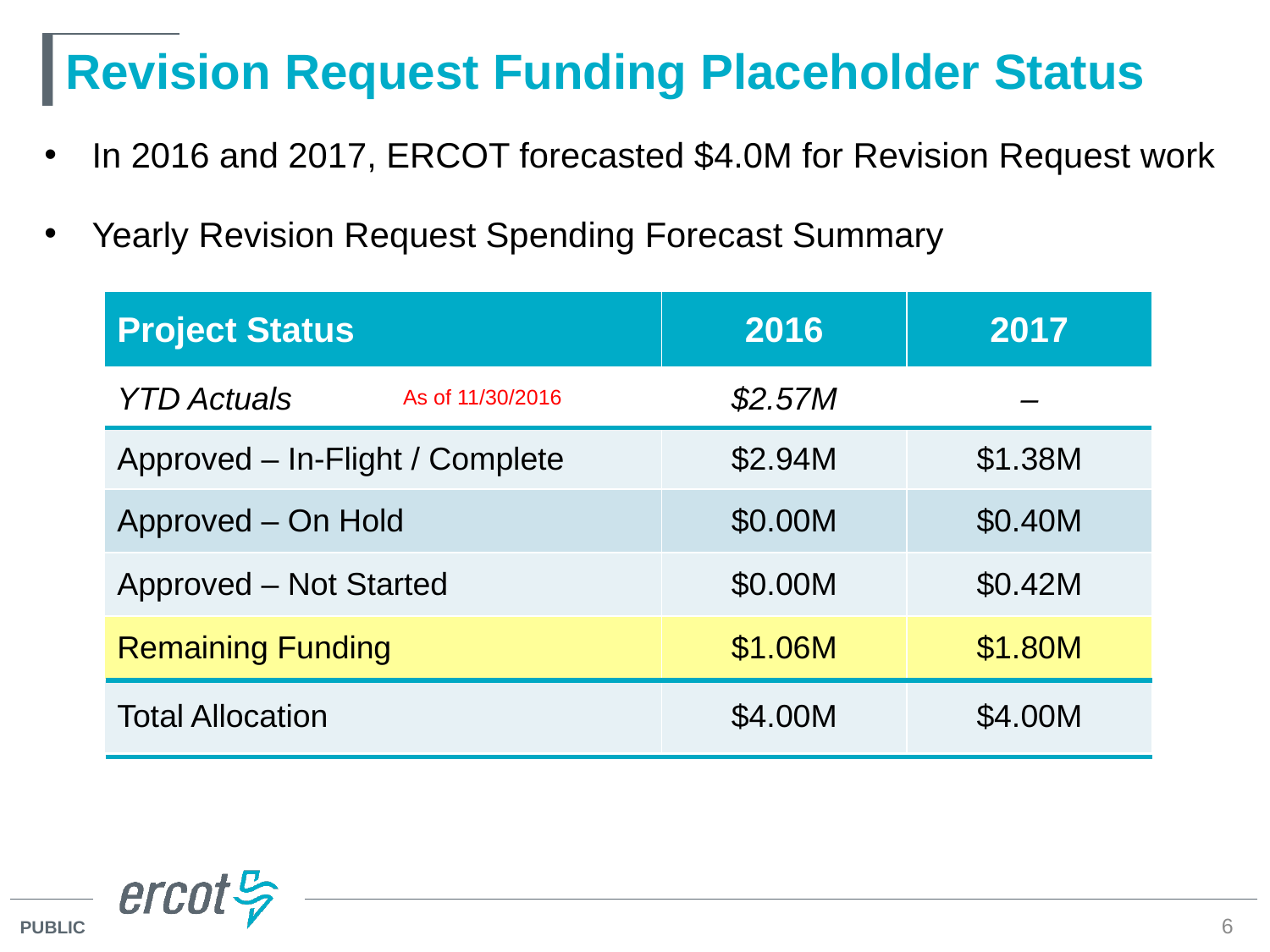

# Revision Request Funding Placeholder Status
In 2016 and 2017, ERCOT forecasted $4.0M for Revision Request work

Yearly Revision Request Spending Forecast Summary
| Project Status | 2016 | 2017 |
| --- | --- | --- |
| YTD Actuals | $2.57M | – |
| Approved – In-Flight / Complete | $2.94M | $1.38M |
| Approved – On Hold | $0.00M | $0.40M |
| Approved – Not Started | $0.00M | $0.42M |
| Remaining Funding | $1.06M | $1.80M |
| Total Allocation | $4.00M | $4.00M |
As of 11/30/2016
6